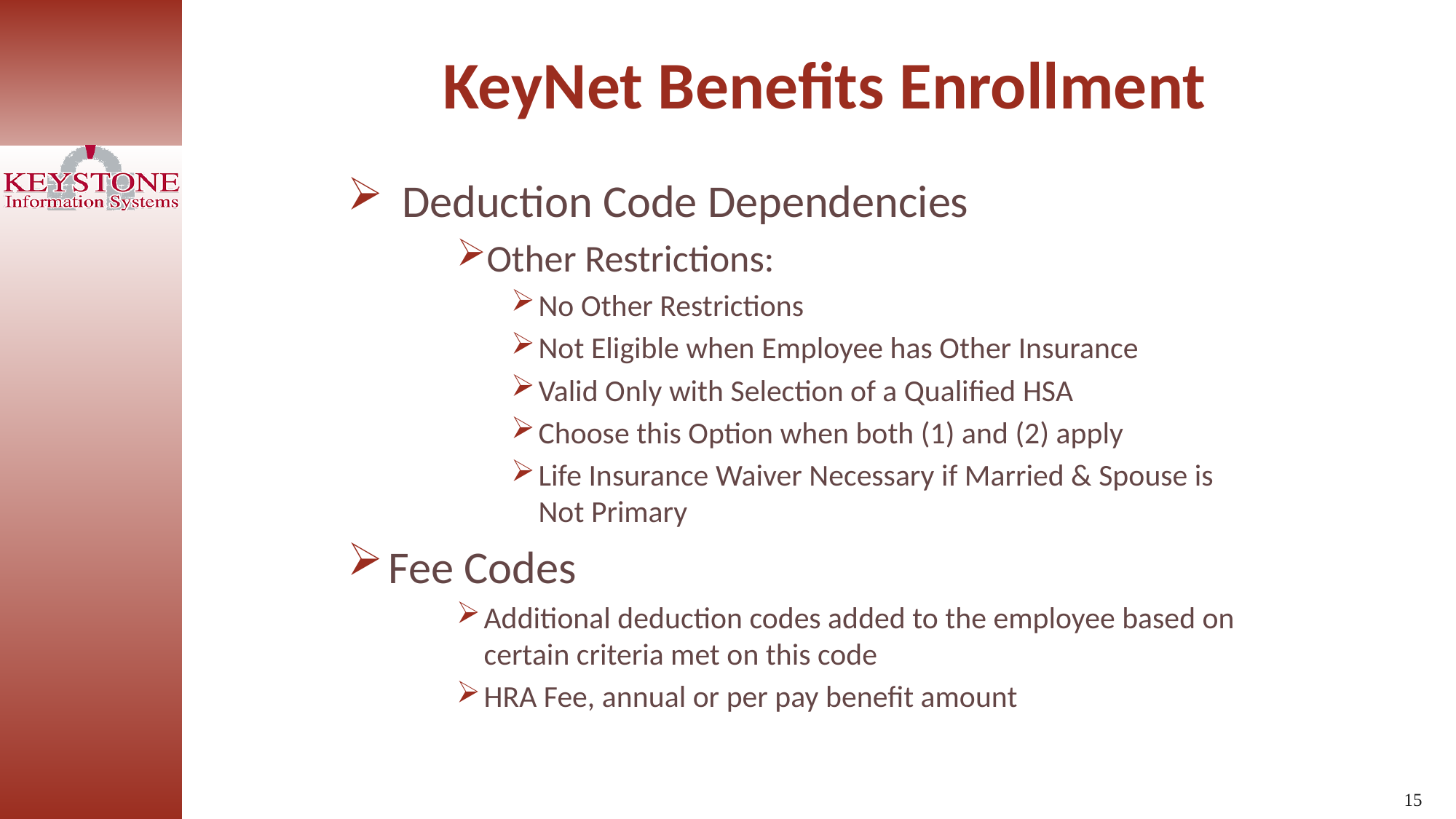

KeyNet Benefits Enrollment
Deduction Code Dependencies
Other Restrictions:
No Other Restrictions
Not Eligible when Employee has Other Insurance
Valid Only with Selection of a Qualified HSA
Choose this Option when both (1) and (2) apply
Life Insurance Waiver Necessary if Married & Spouse is Not Primary
Fee Codes
Additional deduction codes added to the employee based on certain criteria met on this code
HRA Fee, annual or per pay benefit amount
15